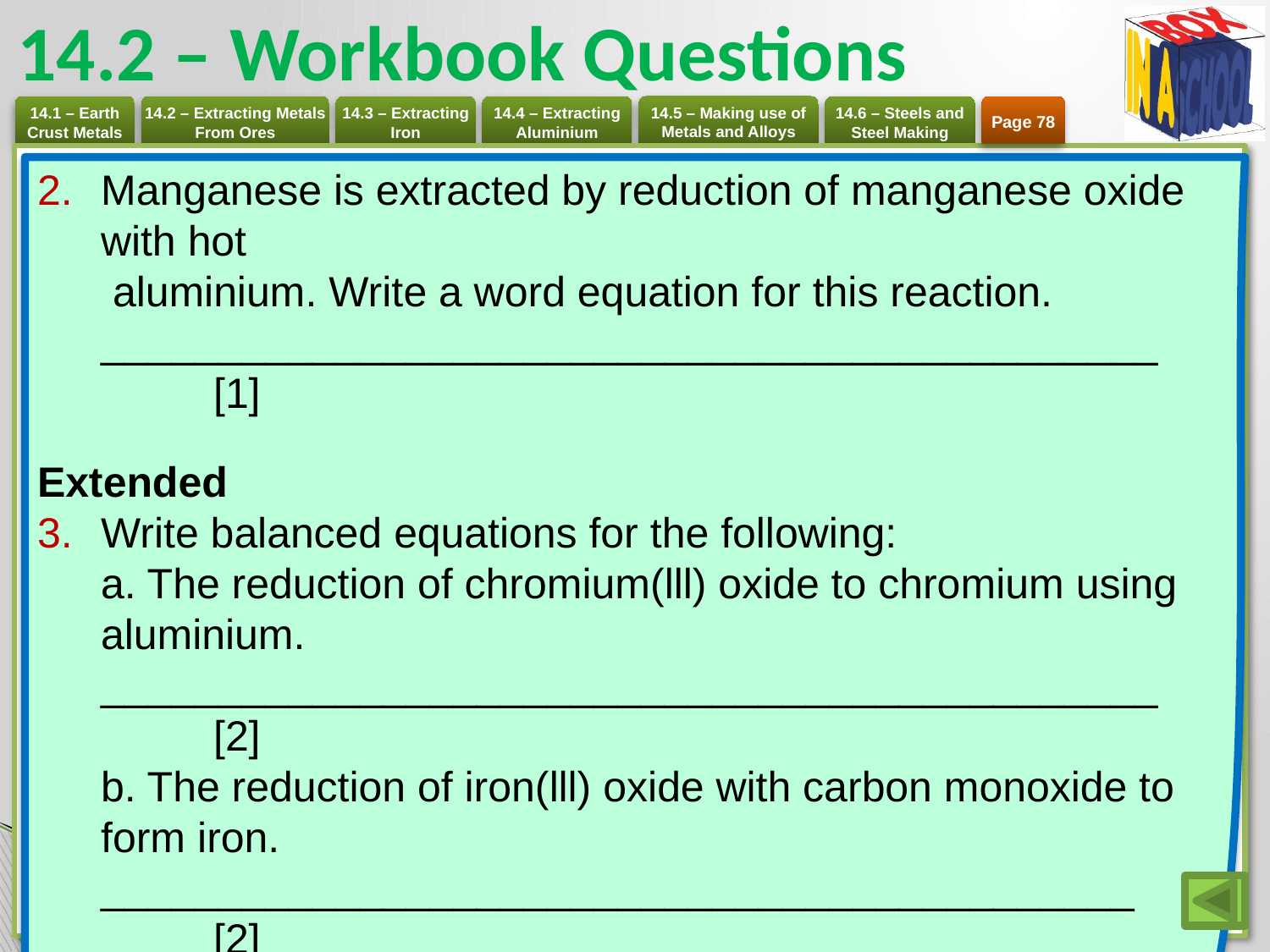

# 14.2 – Workbook Questions
Page 78
Manganese is extracted by reduction of manganese oxide with hot
 aluminium. Write a word equation for this reaction.
_____________________________________________	[1]
Extended
Write balanced equations for the following:
a. The reduction of chromium(lll) oxide to chromium using aluminium.
_____________________________________________	[2]
b. The reduction of iron(lll) oxide with carbon monoxide to form iron.
____________________________________________	[2]